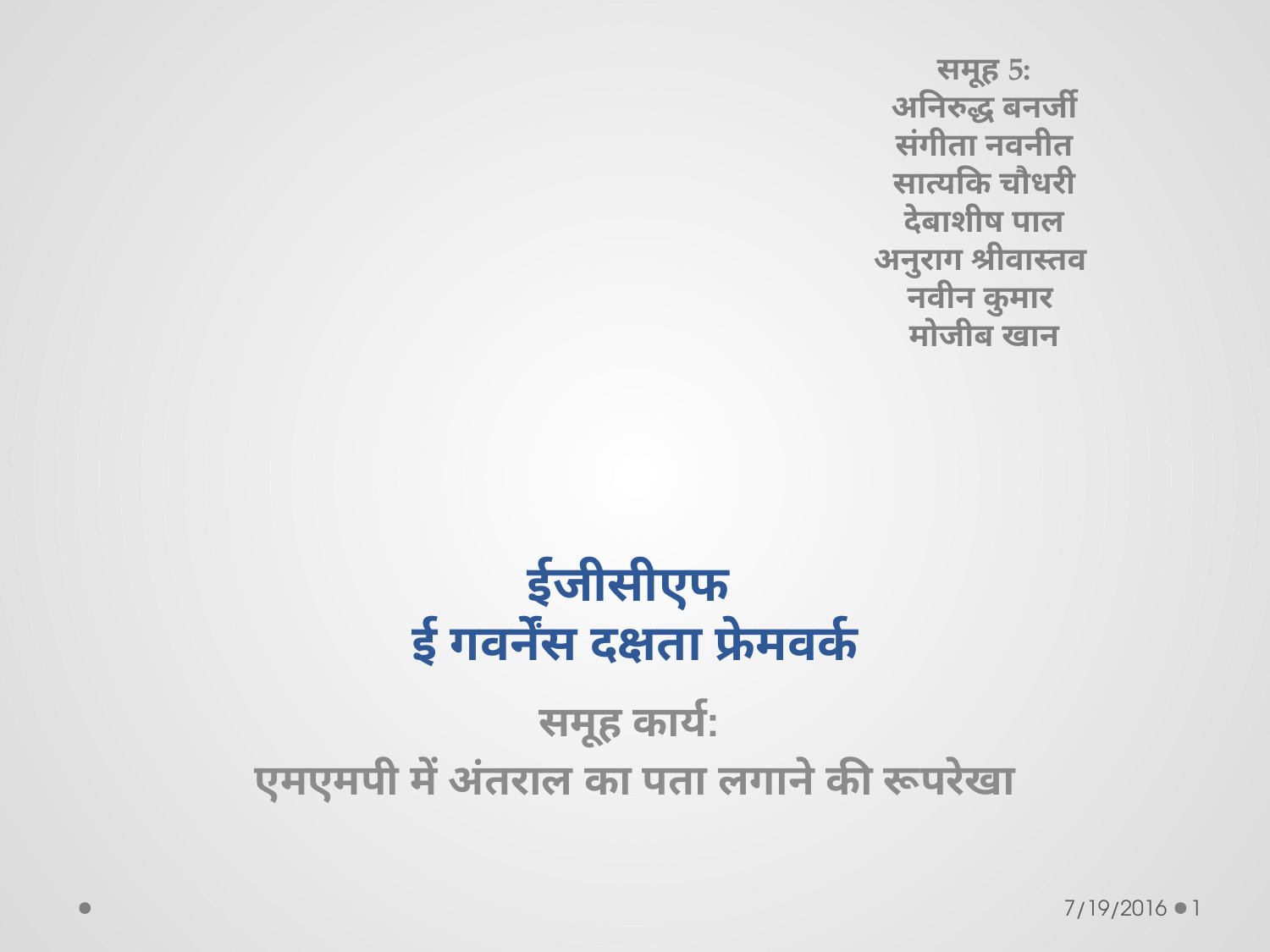

समूह 5:
अनिरुद्ध बनर्जी
 संगीता नवनीत
सात्यकि चौधरी
 देबाशीष पाल
अनुराग श्रीवास्तव
नवीन कुमार
मोजीब खान
# ईजीसीएफ ई गवर्नेंस दक्षता फ्रेमवर्क
समूह कार्य:
एमएमपी में अंतराल का पता लगाने की रूपरेखा
7/19/2016
1